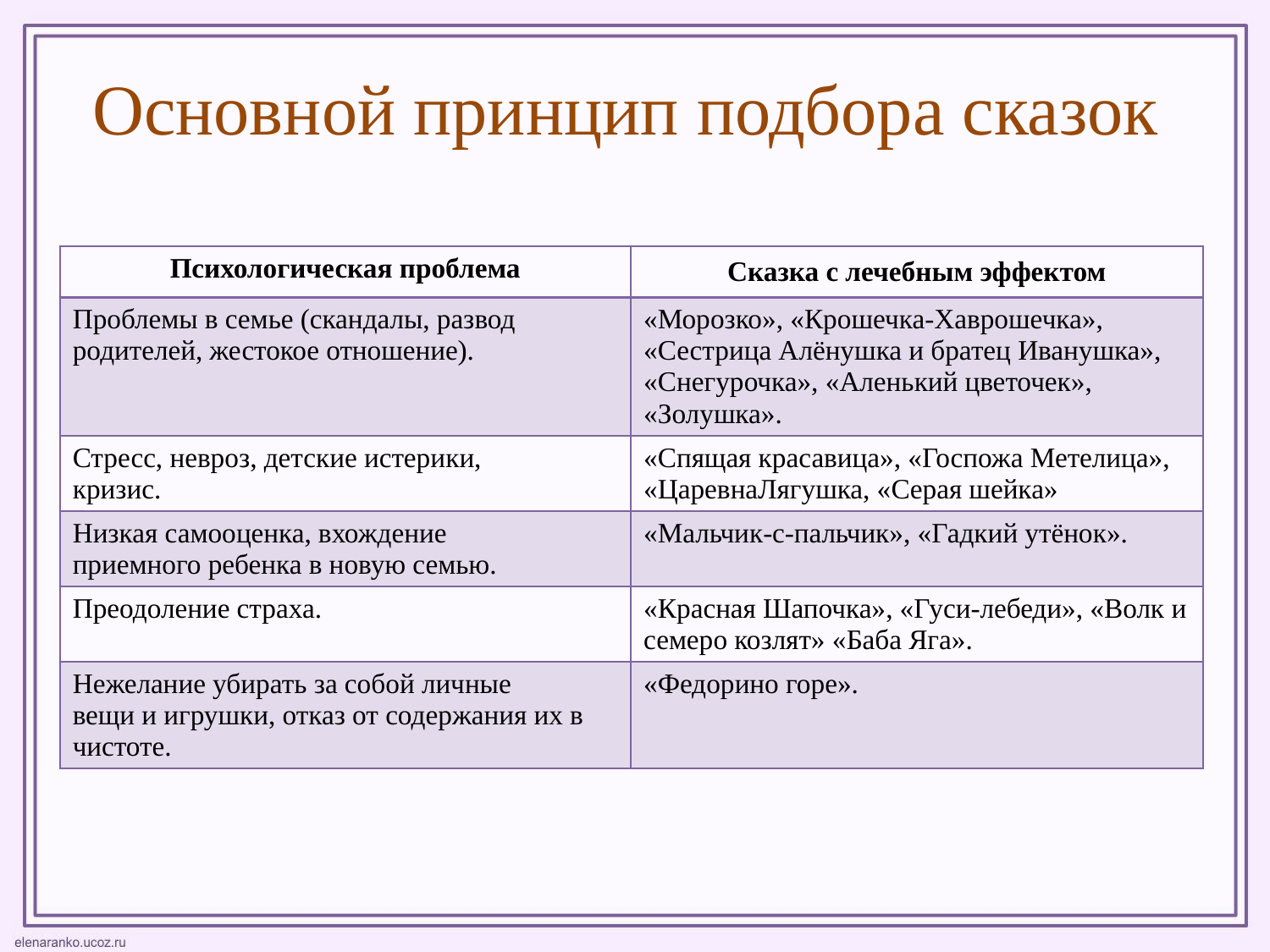

# Основной принцип подбора сказок
| Психологическая проблема | Сказка с лечебным эффектом |
| --- | --- |
| Проблемы в семье (скандалы, развод родителей, жестокое отношение). | «Морозко», «Крошечка-Хаврошечка», «Сестрица Алёнушка и братец Иванушка», «Снегурочка», «Аленький цветочек», «Золушка». |
| Стресс, невроз, детские истерики, кризис. | «Спящая красавица», «Госпожа Метелица», «ЦаревнаЛягушка, «Серая шейка» |
| Низкая самооценка, вхождение приемного ребенка в новую семью. | «Мальчик-с-пальчик», «Гадкий утёнок». |
| Преодоление страха. | «Красная Шапочка», «Гуси-лебеди», «Волк и семеро козлят» «Баба Яга». |
| Нежелание убирать за собой личные вещи и игрушки, отказ от содержания их в чистоте. | «Федорино горе». |